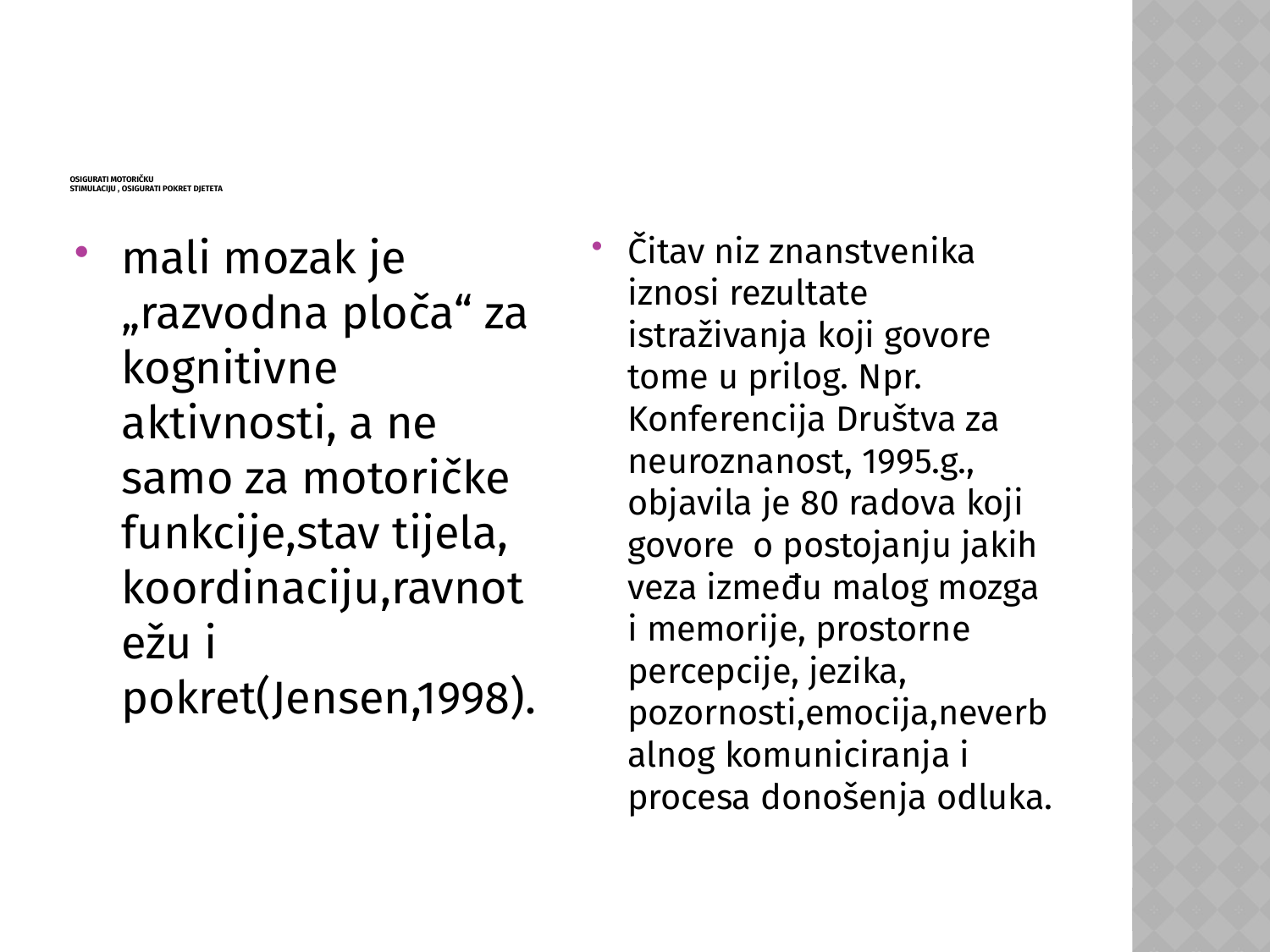

# Osigurati motoričku stimulaciju , osigurati pokret djeteta
mali mozak je  „razvodna ploča“ za kognitivne aktivnosti, a ne samo za motoričke funkcije,stav tijela, koordinaciju,ravnotežu i pokret(Jensen,1998).
Čitav niz znanstvenika iznosi rezultate istraživanja koji govore tome u prilog. Npr. Konferencija Društva za neuroznanost, 1995.g., objavila je 80 radova koji govore  o postojanju jakih veza između malog mozga i memorije, prostorne percepcije, jezika, pozornosti,emocija,neverbalnog komuniciranja i procesa donošenja odluka.